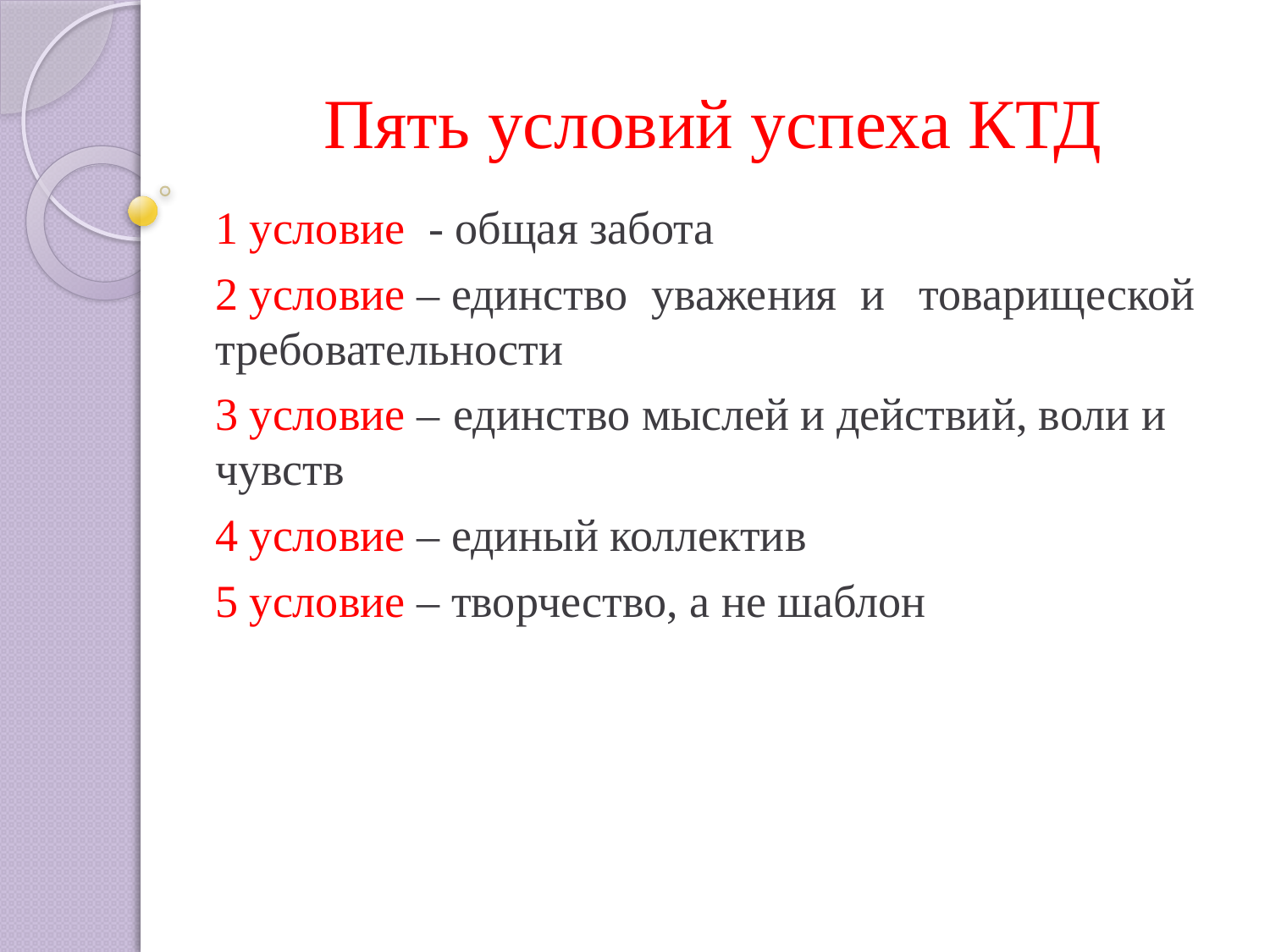

# Пять условий успеха КТД
1 условие  - общая забота
2 условие – единство  уважения  и   товарищеской требовательности
3 условие – единство мыслей и действий, воли и чувств
4 условие – единый коллектив
5 условие – творчество, а не шаблон